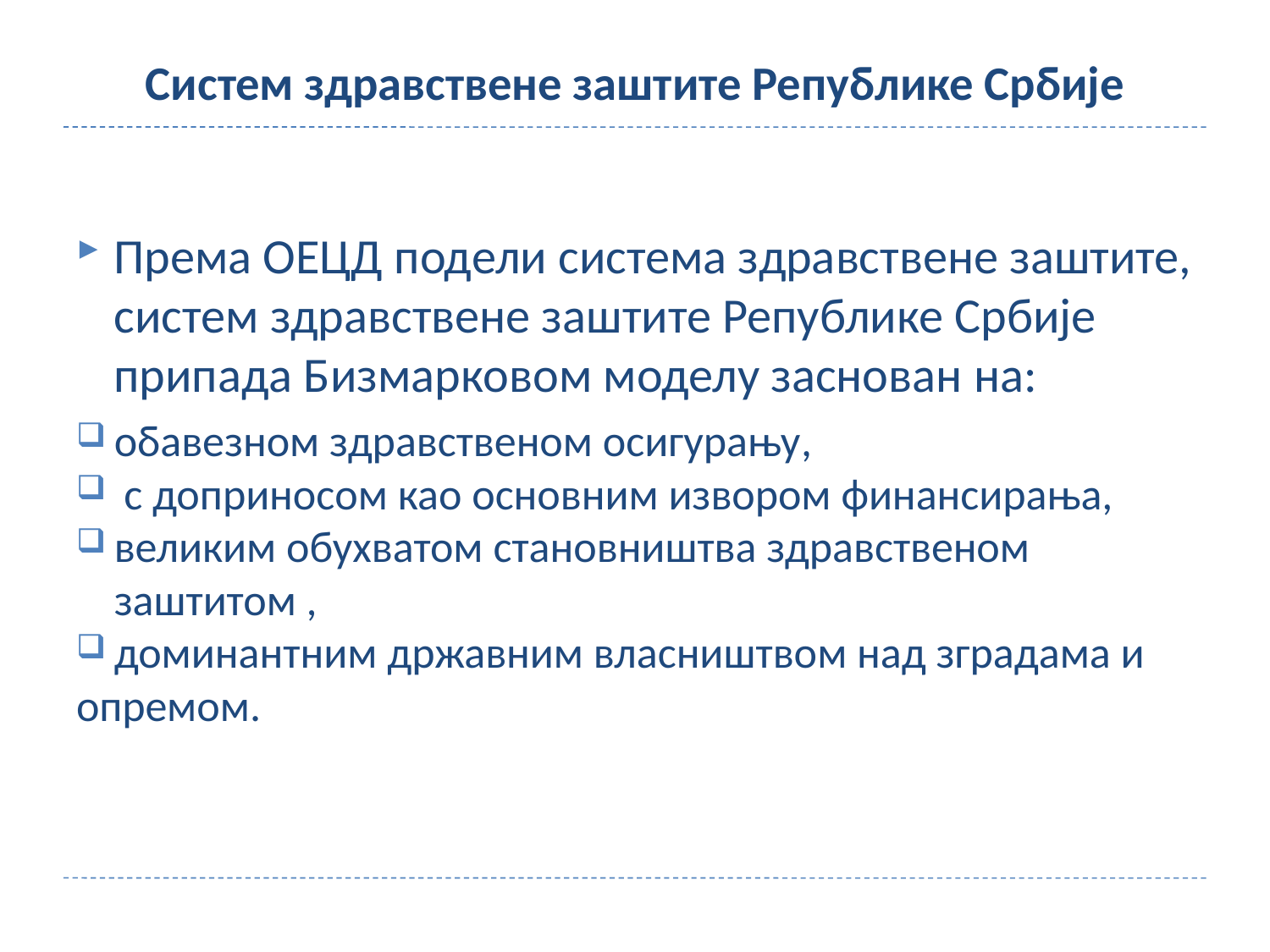

# Систем здравствене заштите Републике Србије

Према ОЕЦД подели система здравствене заштите, систем здравствене заштите Републике Србије припада Бизмарковом моделу заснован на:
обавезном здравственом осигурању,
 с доприносом као основним извором финансирања,
великим обухватом становништва здравственом заштитом ,
доминантним државним власништвом над зградама и
опремом.